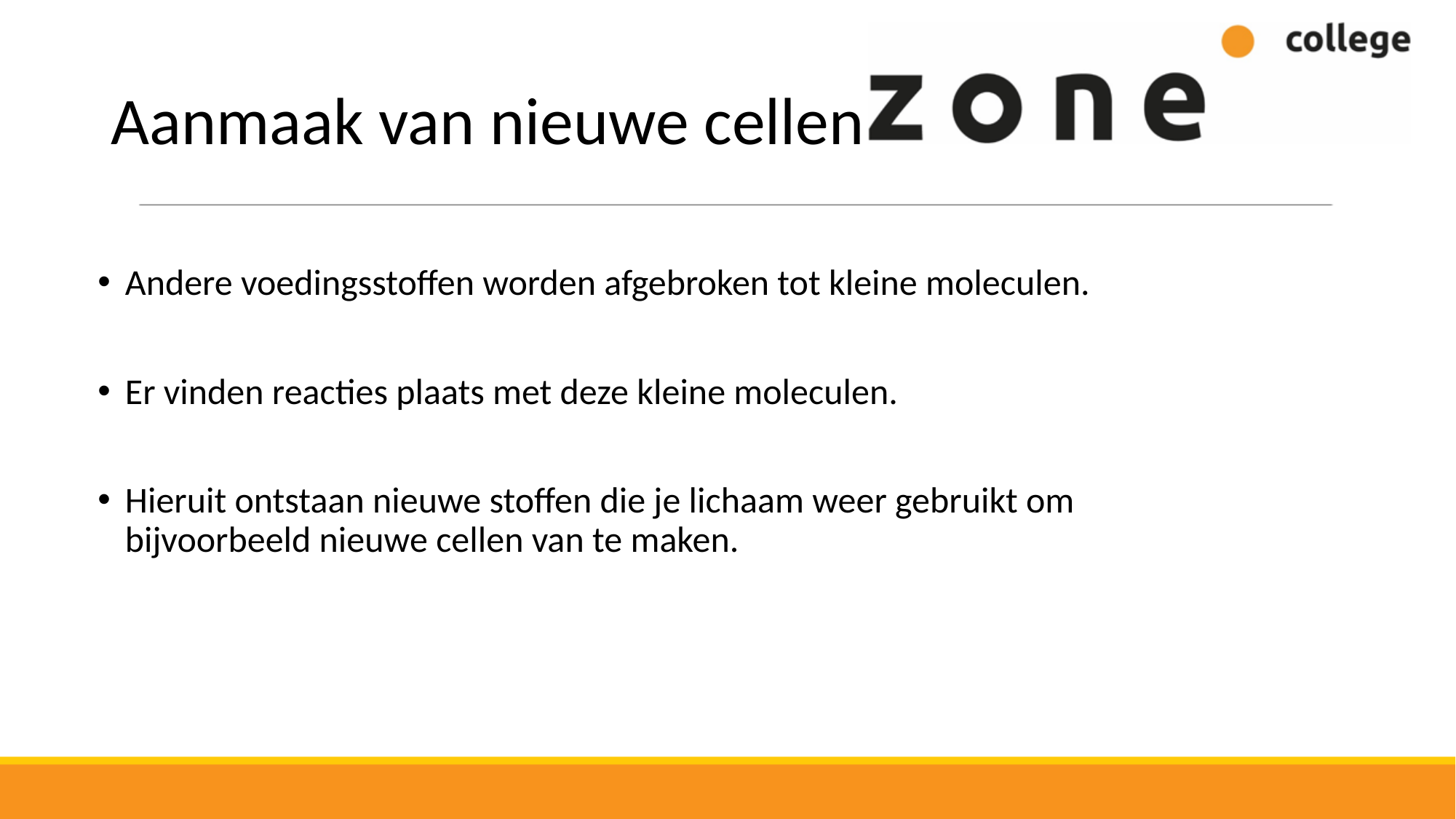

# Aanmaak van nieuwe cellen
Andere voedingsstoffen worden afgebroken tot kleine moleculen.

Er vinden reacties plaats met deze kleine moleculen.

Hieruit ontstaan nieuwe stoffen die je lichaam weer gebruikt om bijvoorbeeld nieuwe cellen van te maken.